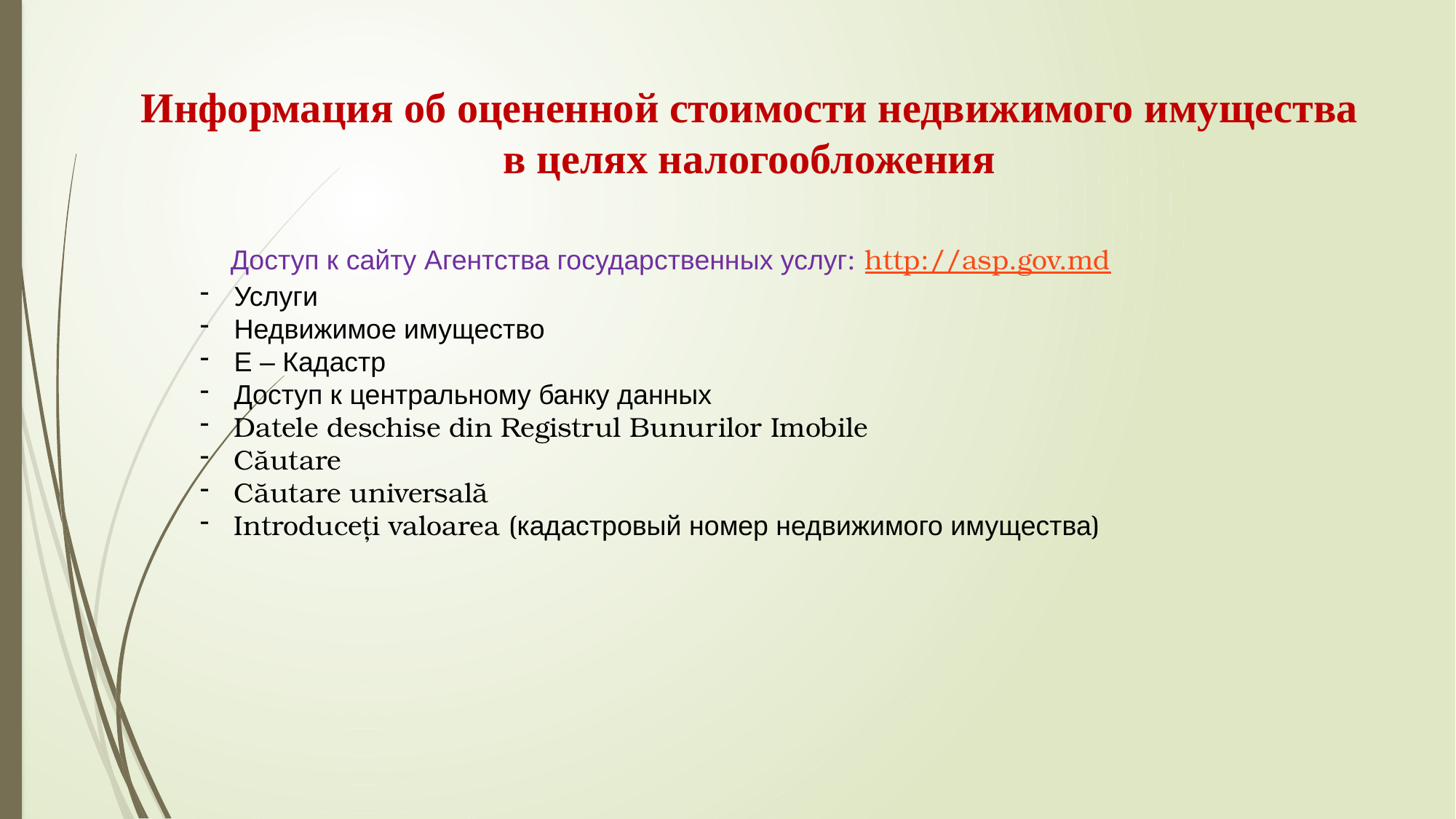

# Информация об оцененной стоимости недвижимого имущества в целях налогообложения
    Доступ к сайту Агентства государственных услуг: http://asp.gov.md
Услуги
Недвижимое имущество
Е – Кадастр
Доступ к центральному банку данных
Datele deschise din Registrul Bunurilor Imobile
Căutare
Căutare universală
Introduceți valoarea (кадастровый номер недвижимого имущества)